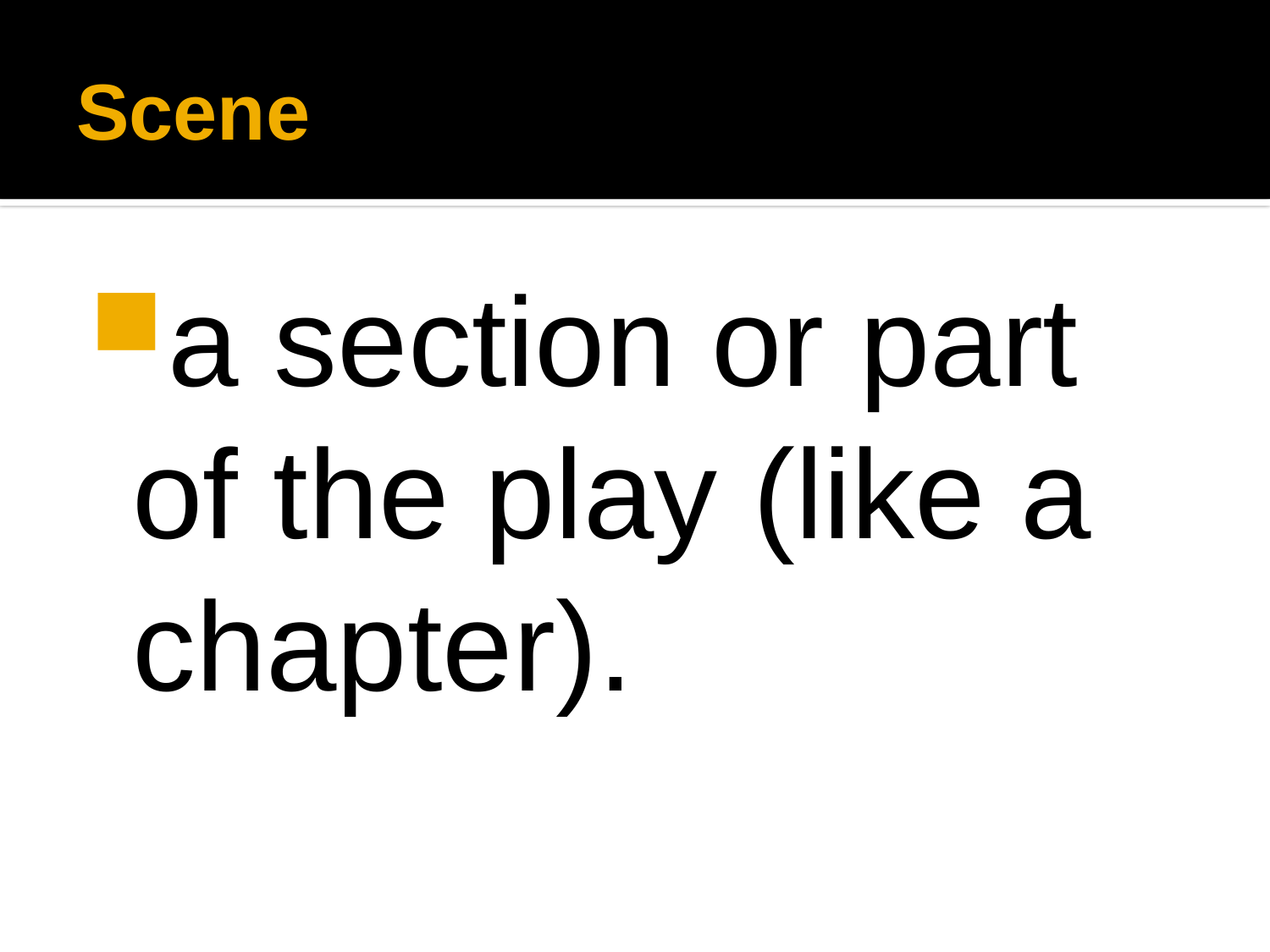

# Scene
a section or part of the play (like a chapter).